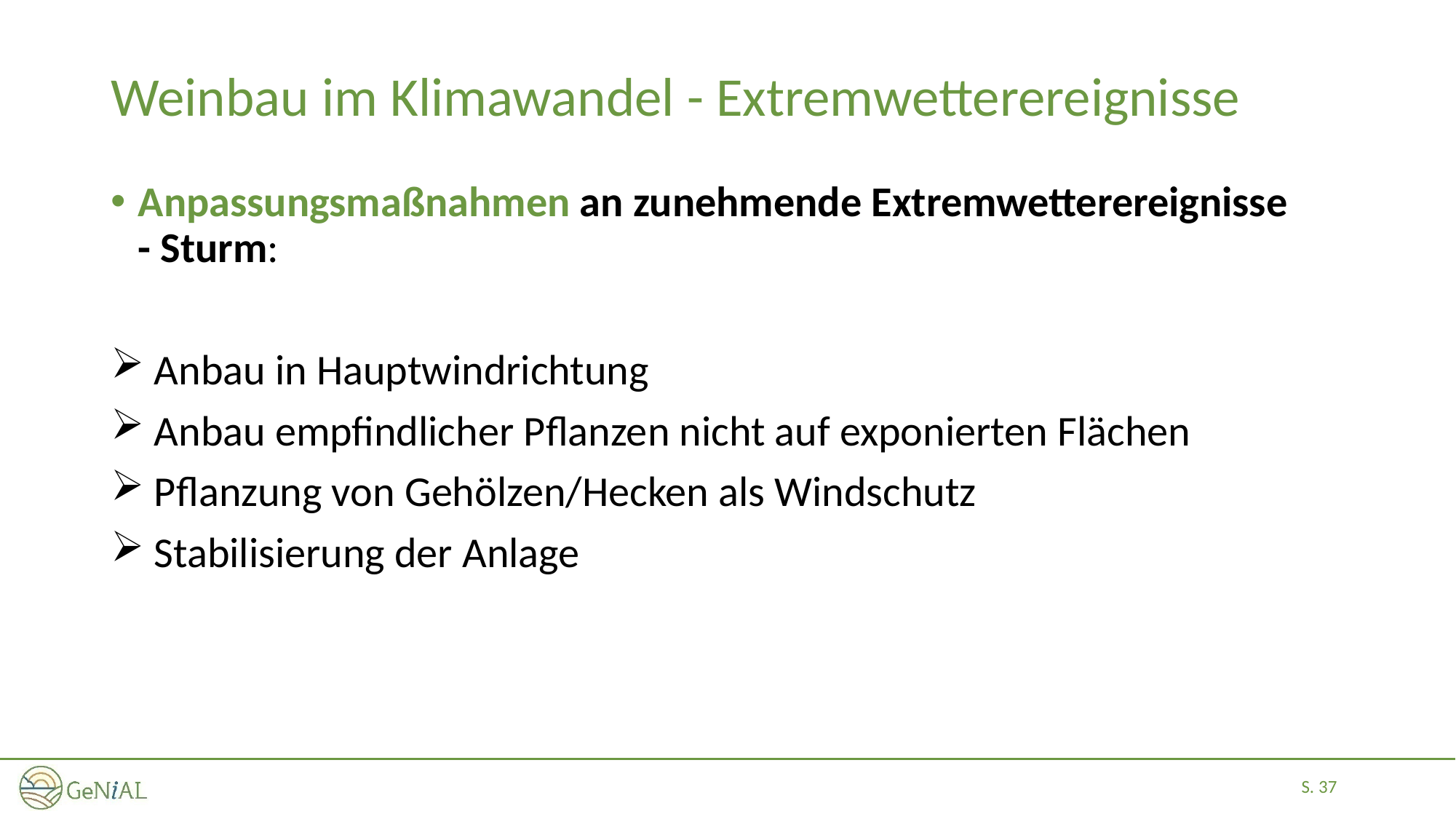

# Weinbau im Klimawandel - Extremwetterereignisse
Anpassungsmaßnahmen an zunehmende Extremwetterereignisse
- Sturm:

 Anbau in Hauptwindrichtung
 Anbau empfindlicher Pflanzen nicht auf exponierten Flächen
 Pflanzung von Gehölzen/Hecken als Windschutz
 Stabilisierung der Anlage